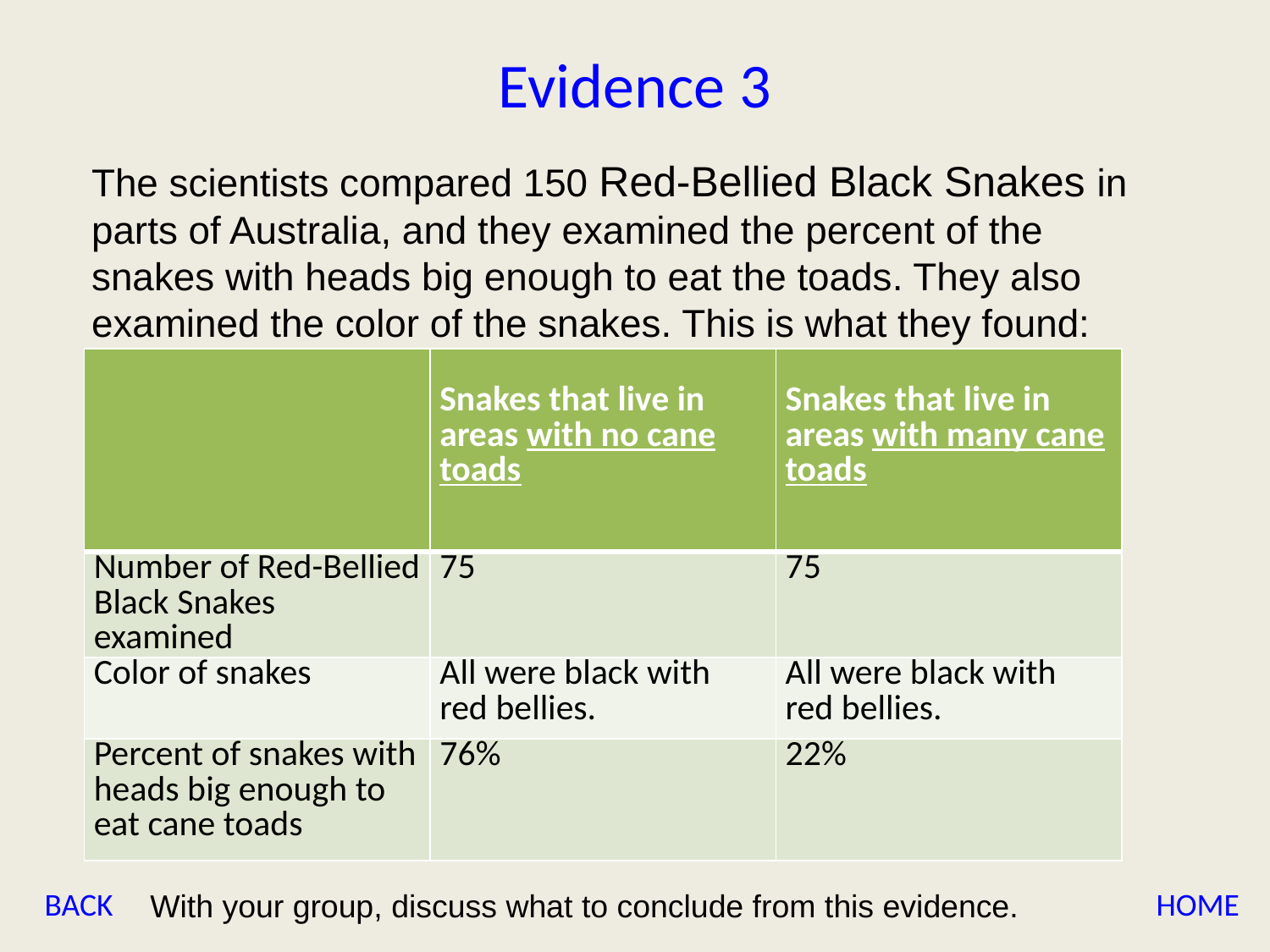

# Evidence 3
The scientists compared 150 Red-Bellied Black Snakes in parts of Australia, and they examined the percent of the snakes with heads big enough to eat the toads. They also examined the color of the snakes. This is what they found:
|  | Snakes that live in areas with no cane toads | Snakes that live in areas with many cane toads |
| --- | --- | --- |
| Number of Red-Bellied Black Snakes examined | 75 | 75 |
| Color of snakes | All were black with red bellies. | All were black with red bellies. |
| Percent of snakes with heads big enough to eat cane toads | 76% | 22% |
BACK
HOME
With your group, discuss what to conclude from this evidence.